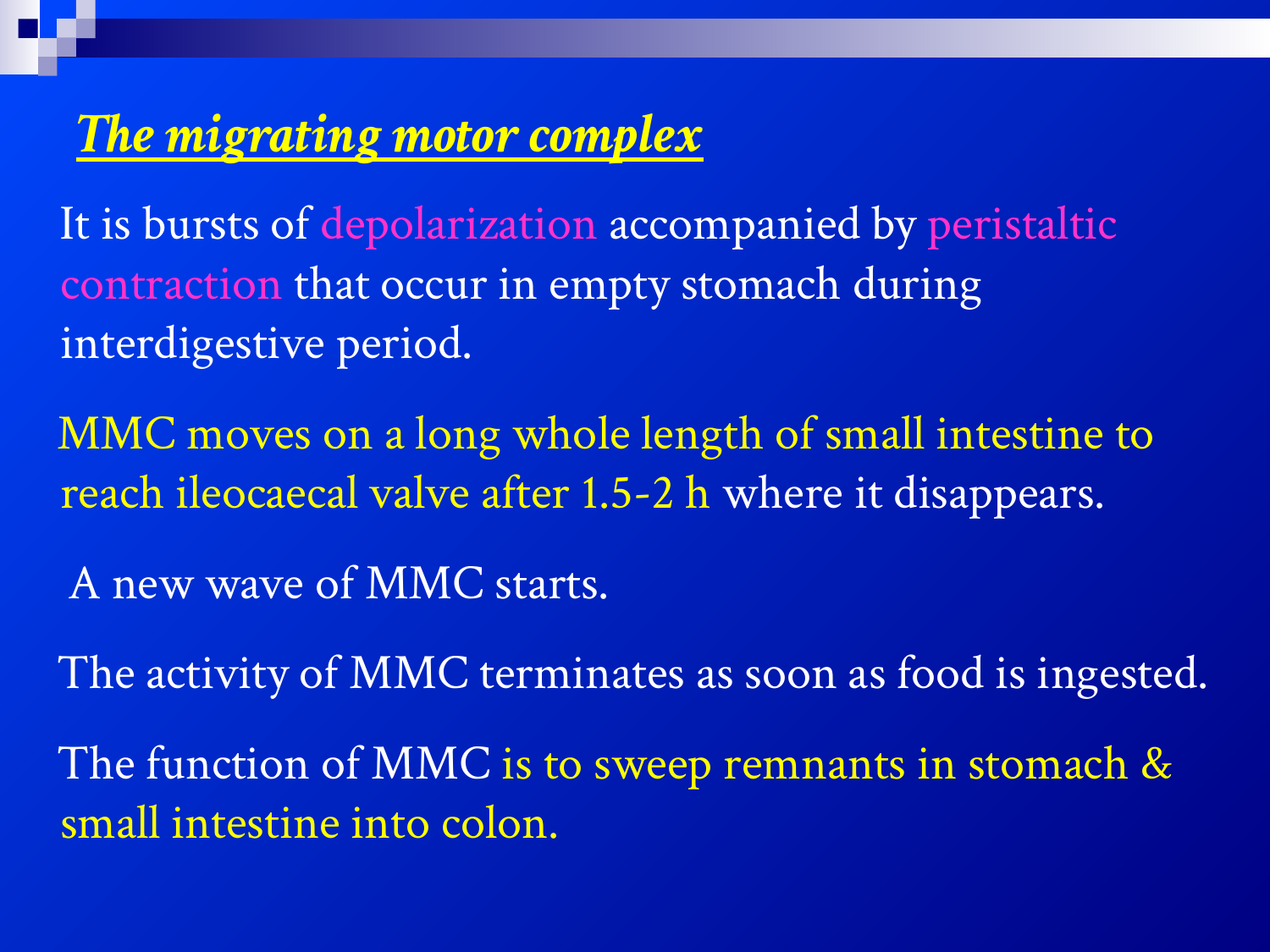

# The migrating motor complex
   It is bursts of depolarization accompanied by peristaltic contraction that occur in empty stomach during interdigestive period.
    MMC moves on a long whole length of small intestine to reach ileocaecal valve after 1.5-2 h where it disappears.
     A new wave of MMC starts.
    The activity of MMC terminates as soon as food is ingested.
    The function of MMC is to sweep remnants in stomach & small intestine into colon.